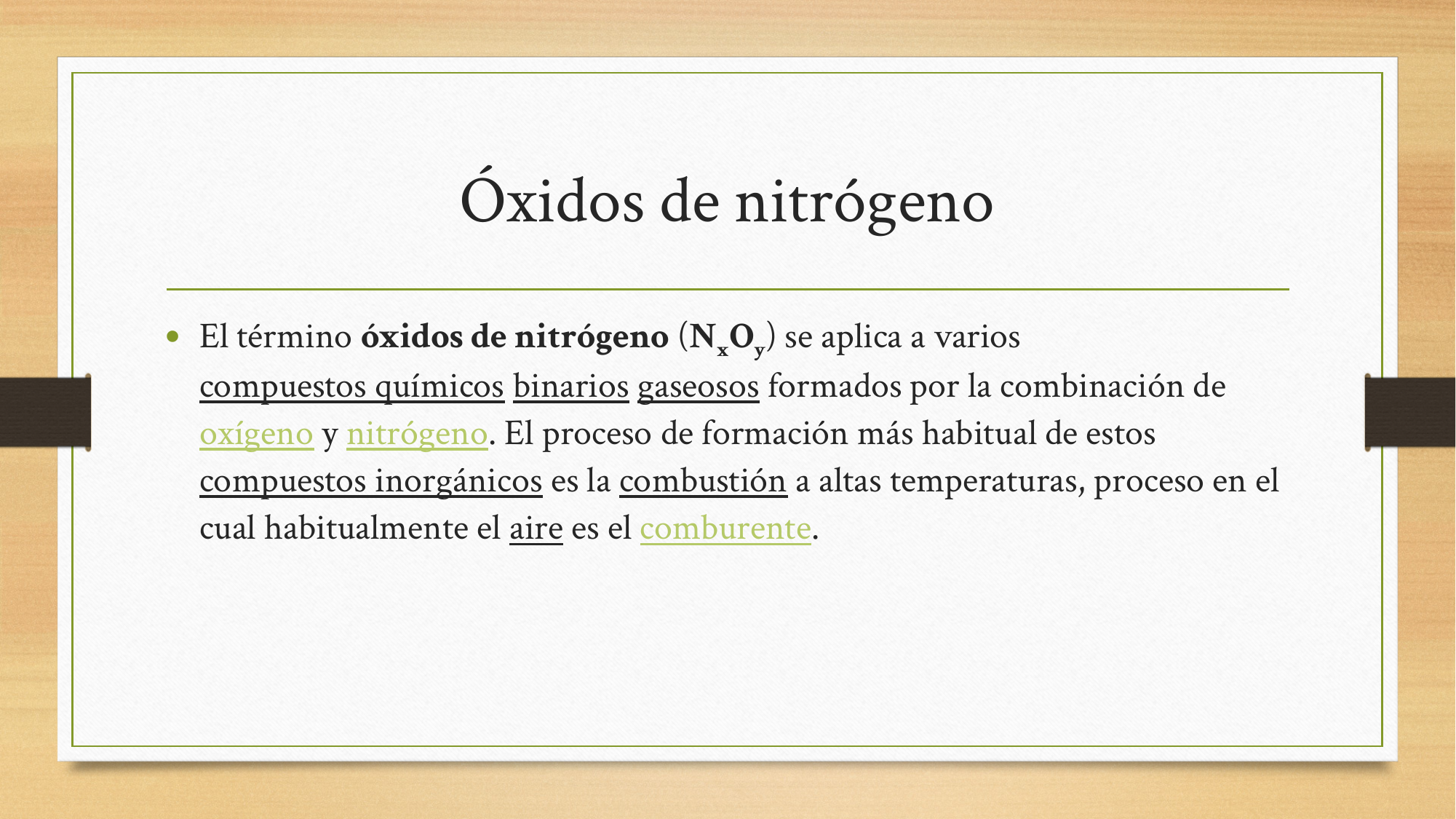

# Óxidos de nitrógeno
El término óxidos de nitrógeno (NxOy) se aplica a varios compuestos químicos binarios gaseosos formados por la combinación deoxígeno y nitrógeno. El proceso de formación más habitual de estos compuestos inorgánicos es la combustión a altas temperaturas, proceso en el cual habitualmente el aire es el comburente.